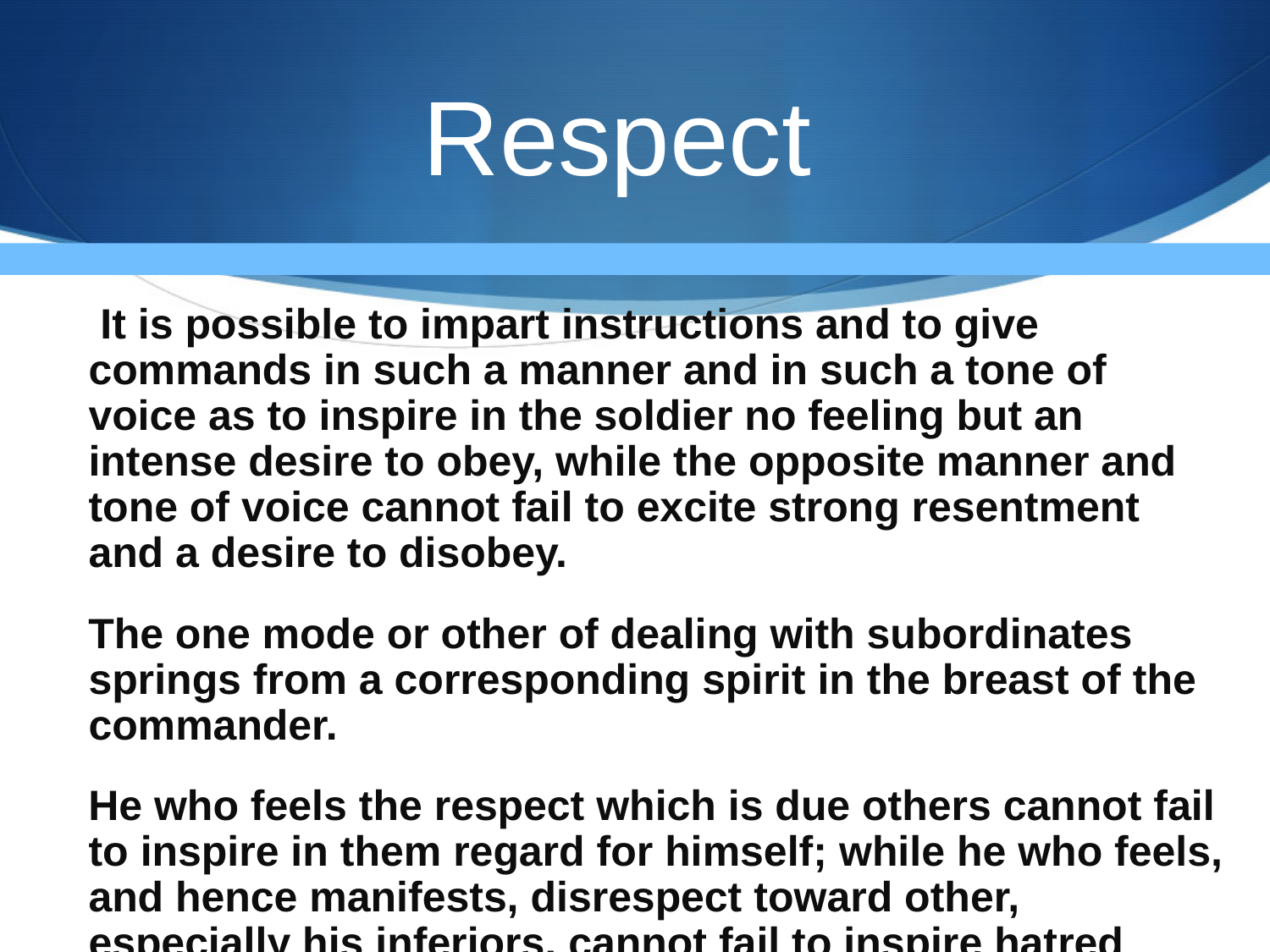

# Respect
     It is possible to impart instructions and to give commands in such a manner and in such a tone of voice as to inspire in the soldier no feeling but an intense desire to obey, while the opposite manner and tone of voice cannot fail to excite strong resentment and a desire to disobey.
    The one mode or other of dealing with subordinates springs from a corresponding spirit in the breast of the commander.
    He who feels the respect which is due others cannot fail to inspire in them regard for himself; while he who feels, and hence manifests, disrespect toward other, especially his inferiors, cannot fail to inspire hatred against himself.
                   		              	                                              Major General John M. Schofield, 1879